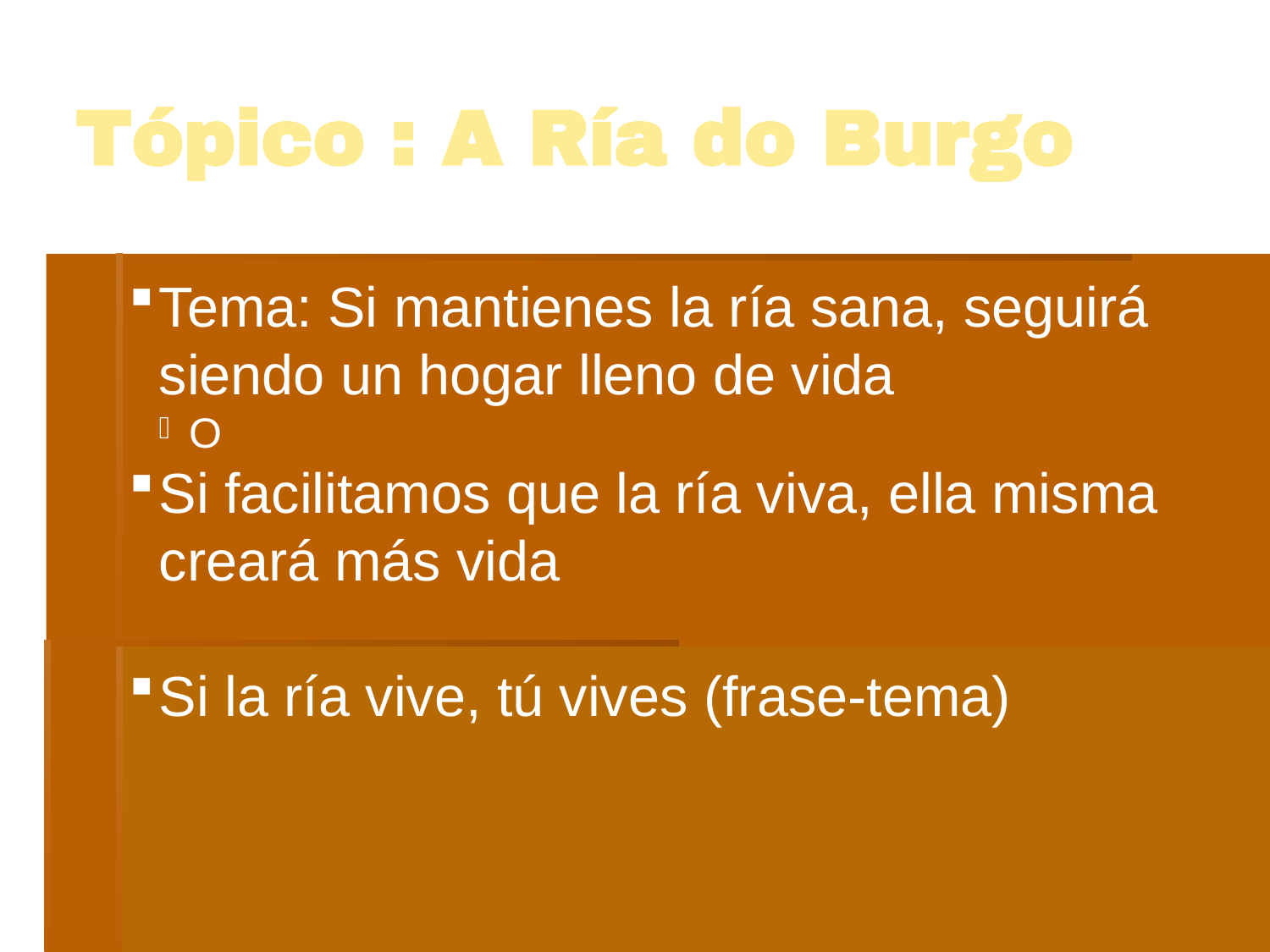

Tópico : A Ría do Burgo
Tema: Si mantienes la ría sana, seguirá siendo un hogar lleno de vida
O
Si facilitamos que la ría viva, ella misma creará más vida

Si la ría vive, tú vives (frase-tema)